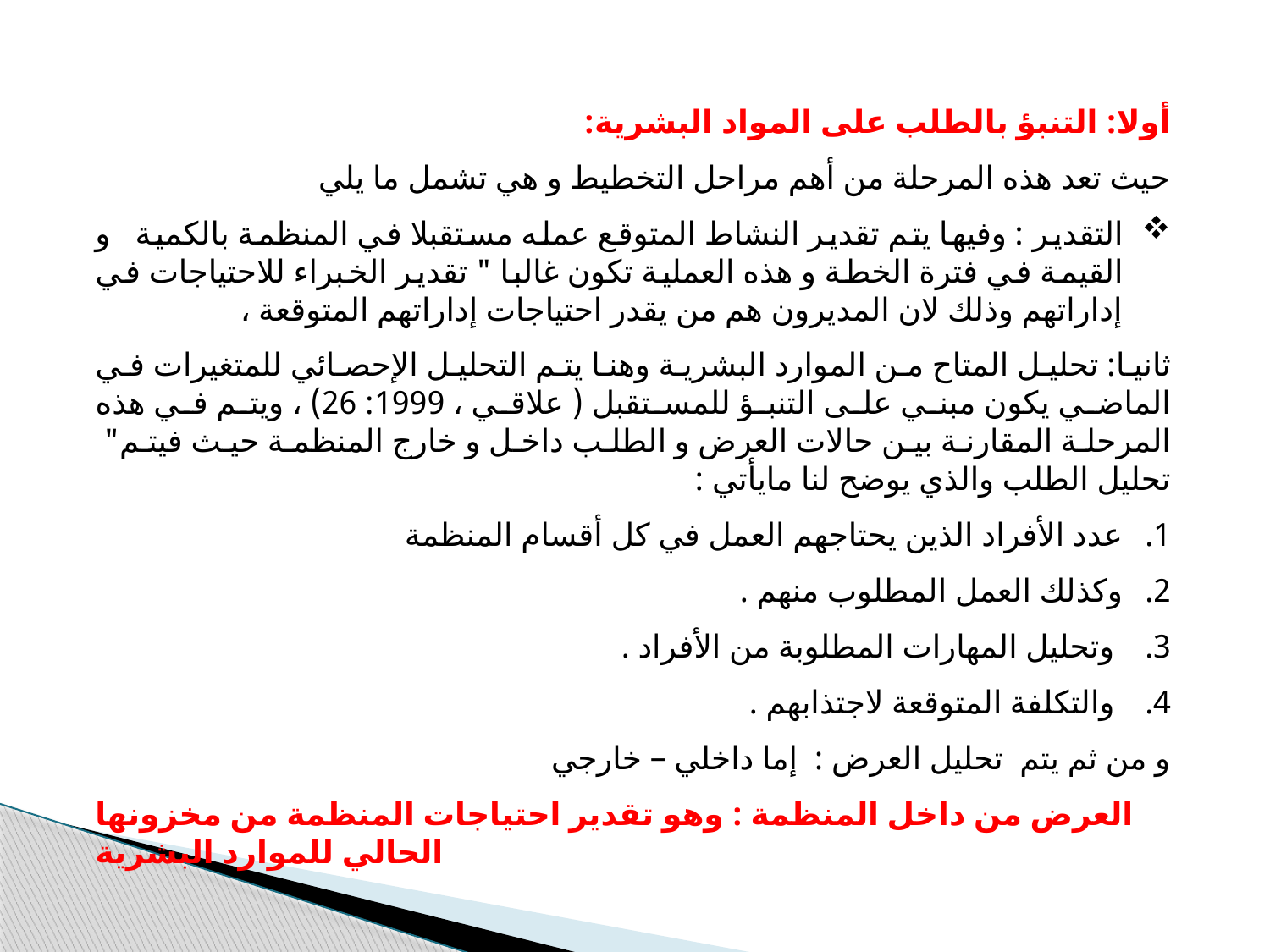

أولا: التنبؤ بالطلب على المواد البشرية:
حيث تعد هذه المرحلة من أهم مراحل التخطيط و هي تشمل ما يلي
التقدير : وفيها يتم تقدير النشاط المتوقع عمله مستقبلا في المنظمة بالكمية   و القيمة في فترة الخطة و هذه العملية تكون غالبا " تقدير الخبراء للاحتياجات في إداراتهم وذلك لان المديرون هم من يقدر احتياجات إداراتهم المتوقعة ،
ثانيا: تحليل المتاح من الموارد البشرية وهنا يتم التحليل الإحصائي للمتغيرات في الماضي يكون مبني على التنبؤ للمستقبل ( علاقي ، 1999: 26) ، ويتم في هذه المرحلة المقارنة بين حالات العرض و الطلب داخل و خارج المنظمة حيث فيتم"  تحليل الطلب والذي يوضح لنا مايأتي :
عدد الأفراد الذين يحتاجهم العمل في كل أقسام المنظمة
وكذلك العمل المطلوب منهم .
 وتحليل المهارات المطلوبة من الأفراد .
 والتكلفة المتوقعة لاجتذابهم .
و من ثم يتم  تحليل العرض :  إما داخلي – خارجي
العرض من داخل المنظمة : وهو تقدير احتياجات المنظمة من مخزونها الحالي للموارد البشرية